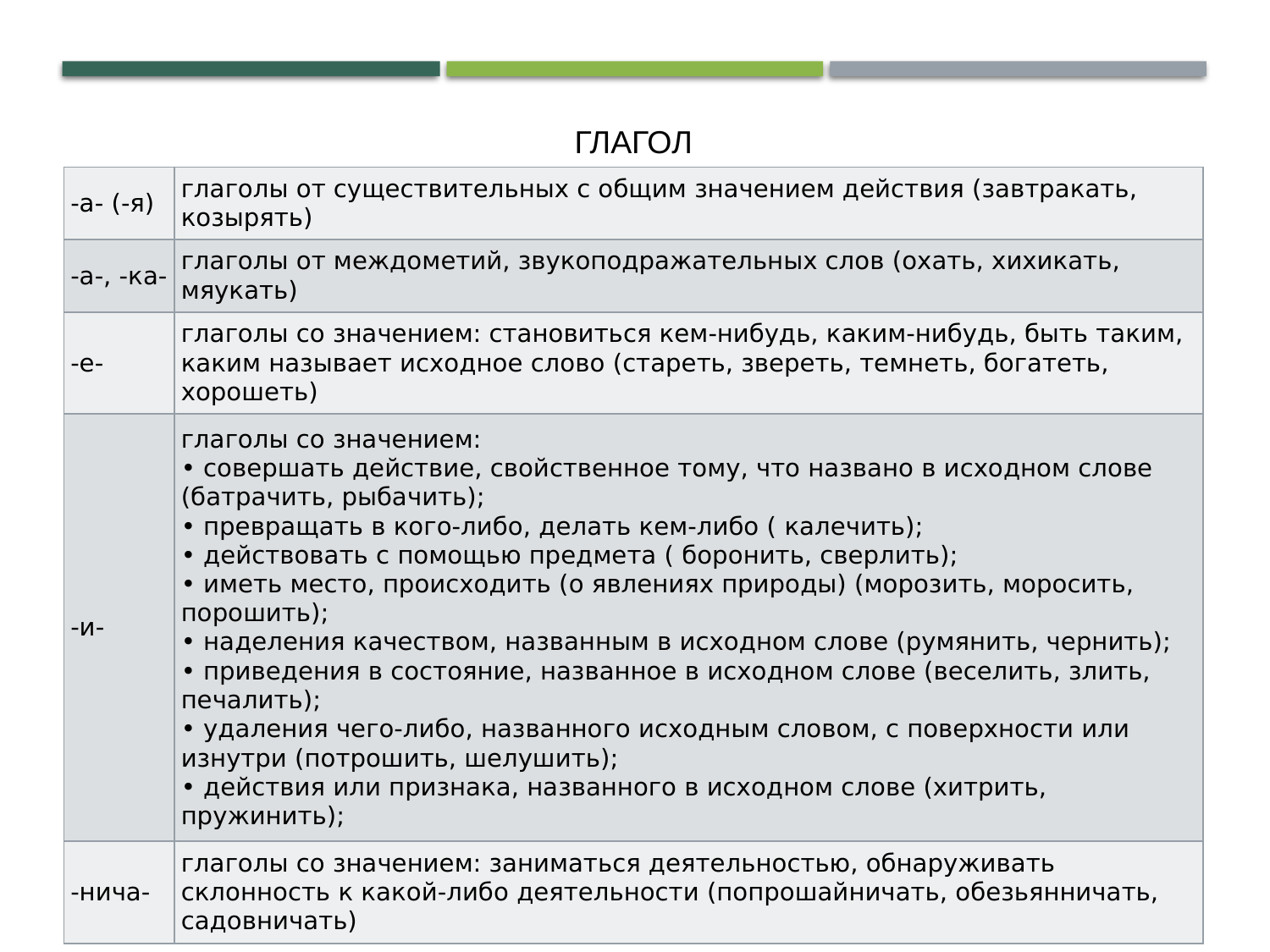

ГЛАГОЛ
| -а- (-я) | глаголы от существительных с общим значением действия (завтракать, козырять) |
| --- | --- |
| -а-, -ка- | глаголы от междометий, звукоподражательных слов (охать, хихикать, мяукать) |
| -е- | глаголы со значением: становиться кем-нибудь, каким-нибудь, быть таким, каким называет исходное слово (стареть, звереть, темнеть, богатеть, хорошеть) |
| -и- | глаголы со значением:  • совершать действие, свойственное тому, что названо в исходном слове (батрачить, рыбачить);  • превращать в кого-либо, делать кем-либо ( калечить);  • действовать с помощью предмета ( боронить, сверлить);  • иметь место, происходить (о явлениях природы) (морозить, моросить, порошить);  • наделения качеством, названным в исходном слове (румянить, чернить);  • приведения в состояние, названное в исходном слове (веселить, злить, печалить);  • удаления чего-либо, названного исходным словом, с поверхности или изнутри (потрошить, шелушить);  • действия или признака, названного в исходном слове (хитрить, пружинить); |
| -нича- | глаголы со значением: заниматься деятельностью, обнаруживать склонность к какой-либо деятельности (попрошайничать, обезьянничать, садовничать) |
16